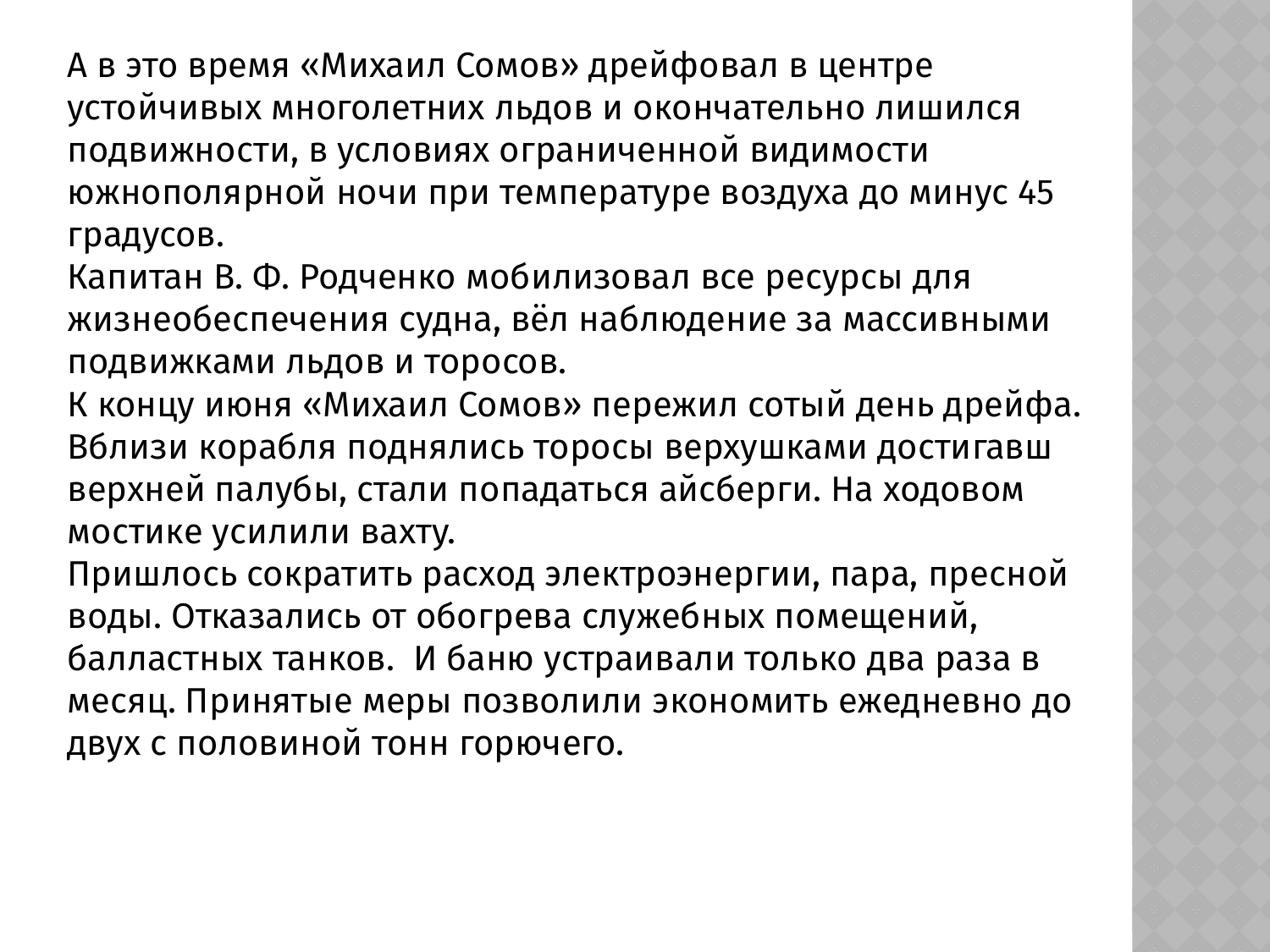

А в это время «Михаил Сомов» дрейфовал в центре устойчивых многолетних льдов и окончательно лишился подвижности, в условиях ограниченной видимости южнополярной ночи при температуре воздуха до минус 45 градусов.
Капитан В. Ф. Родченко мобилизовал все ресурсы для жизнеобеспечения судна, вёл наблюдение за массивными подвижками льдов и торосов.
К концу июня «Михаил Сомов» пережил сотый день дрейфа. Вблизи корабля поднялись торосы верхушками достигавш верхней палубы, стали попадаться айсберги. На ходовом мостике усилили вахту.
Пришлось сократить расход электроэнергии, пара, пресной воды. Отказались от обогрева служебных помещений, балластных танков.  И баню устраивали только два раза в месяц. Принятые меры позволили экономить ежедневно до двух с половиной тонн горючего.